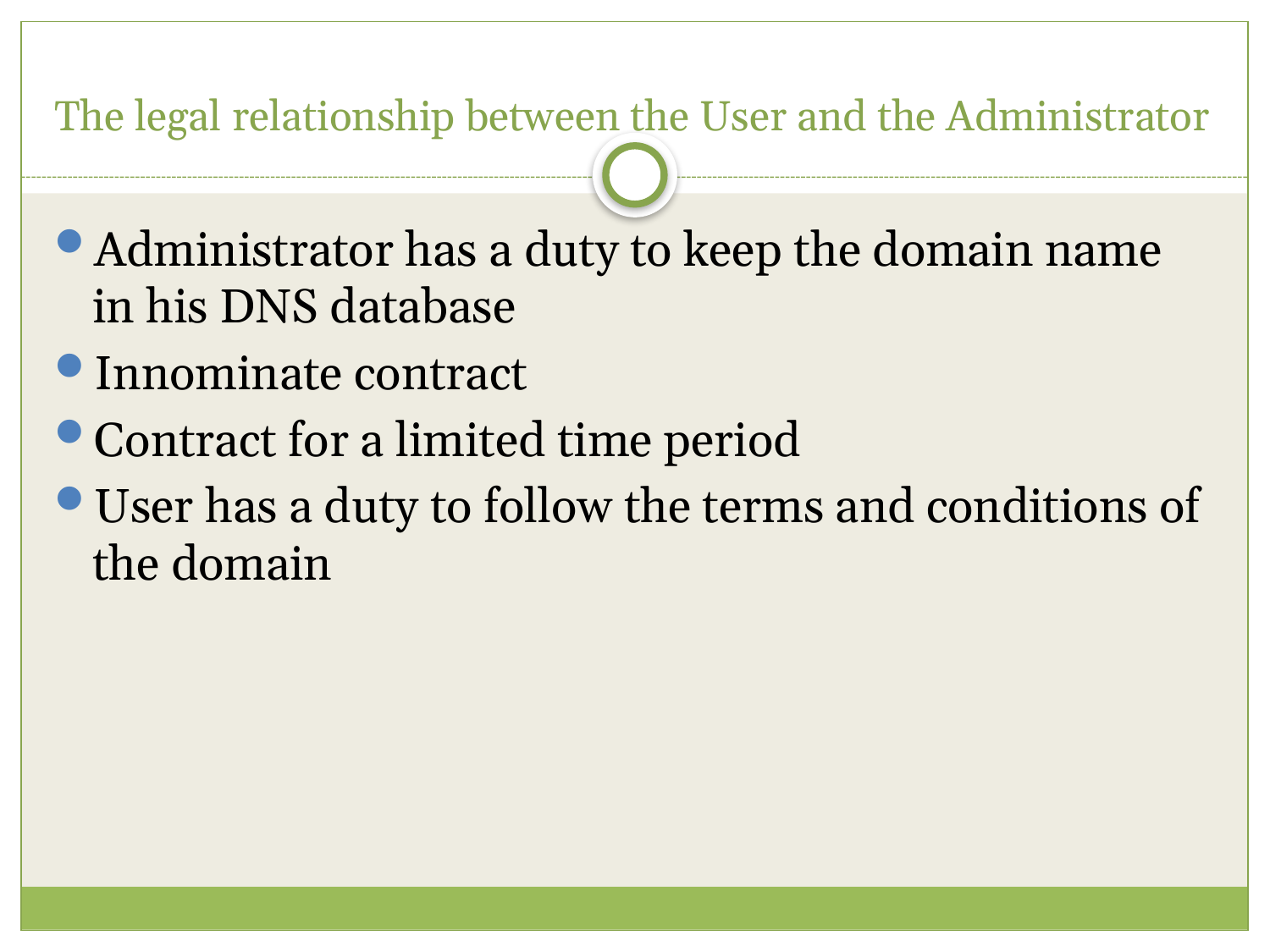

# The legal relationship between the User and the Administrator
Administrator has a duty to keep the domain name in his DNS database
Innominate contract
Contract for a limited time period
User has a duty to follow the terms and conditions of the domain